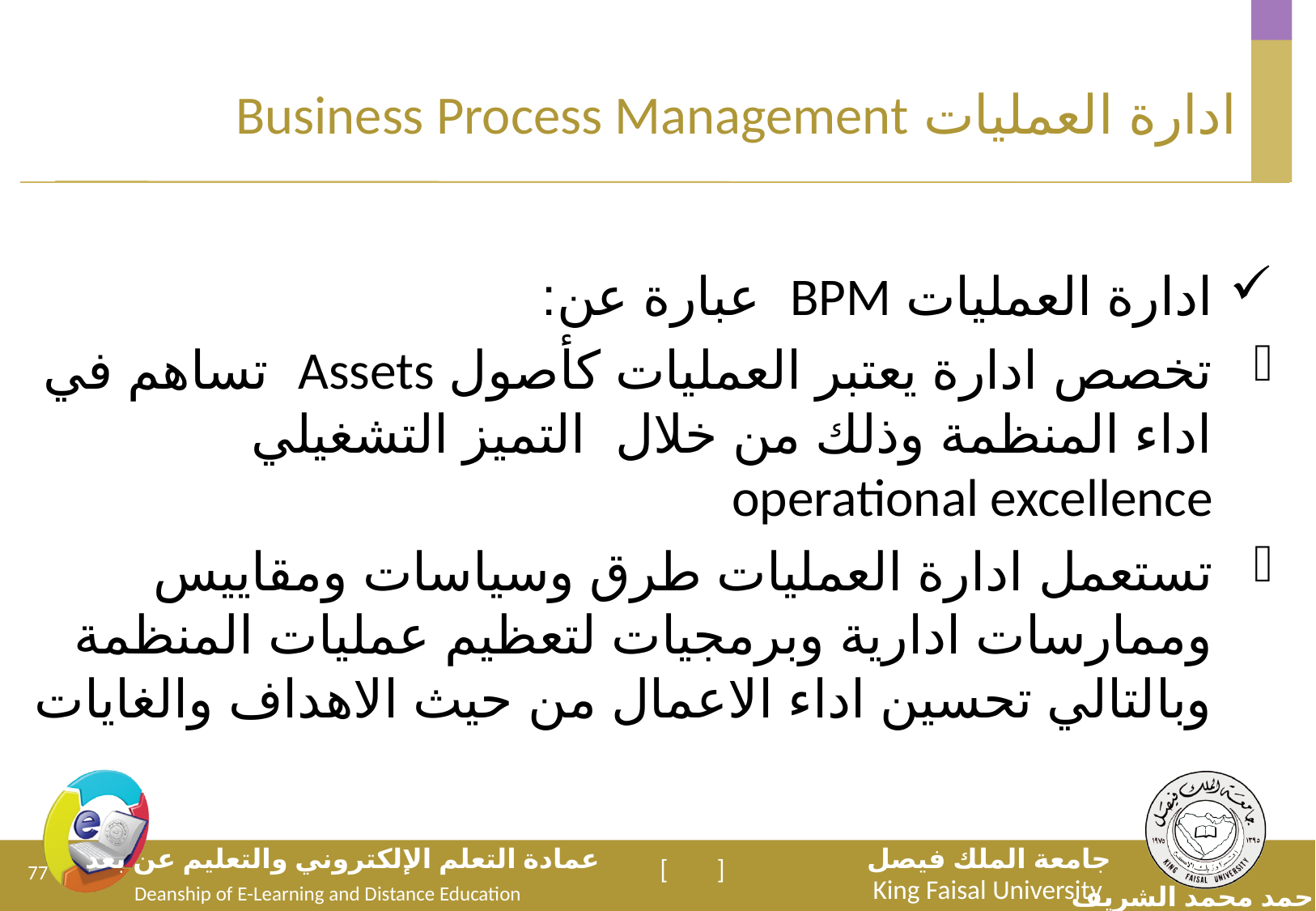

# ادارة العمليات Business Process Management

ادارة العمليات BPM  عبارة عن:
تخصص ادارة يعتبر العمليات كأصول Assets  تساهم في اداء المنظمة وذلك من خلال  التميز التشغيلي operational excellence
تستعمل ادارة العمليات طرق وسياسات ومقاييس وممارسات ادارية وبرمجيات لتعظيم عمليات المنظمة وبالتالي تحسين اداء الاعمال من حيث الاهداف والغايات

77